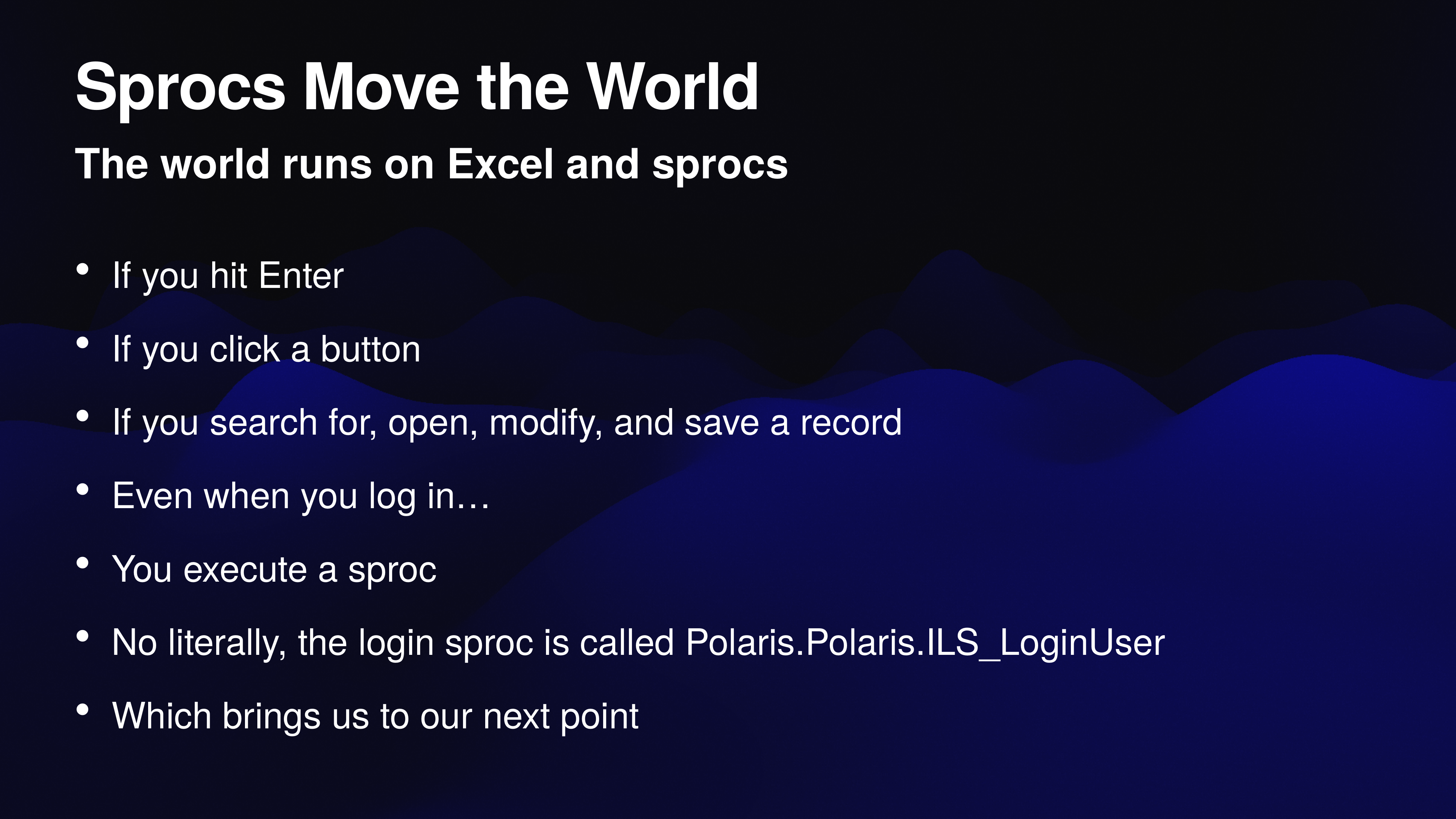

# Sprocs Move the World
The world runs on Excel and sprocs
If you hit Enter
If you click a button
If you search for, open, modify, and save a record
Even when you log in…
You execute a sproc
No literally, the login sproc is called Polaris.Polaris.ILS_LoginUser
Which brings us to our next point